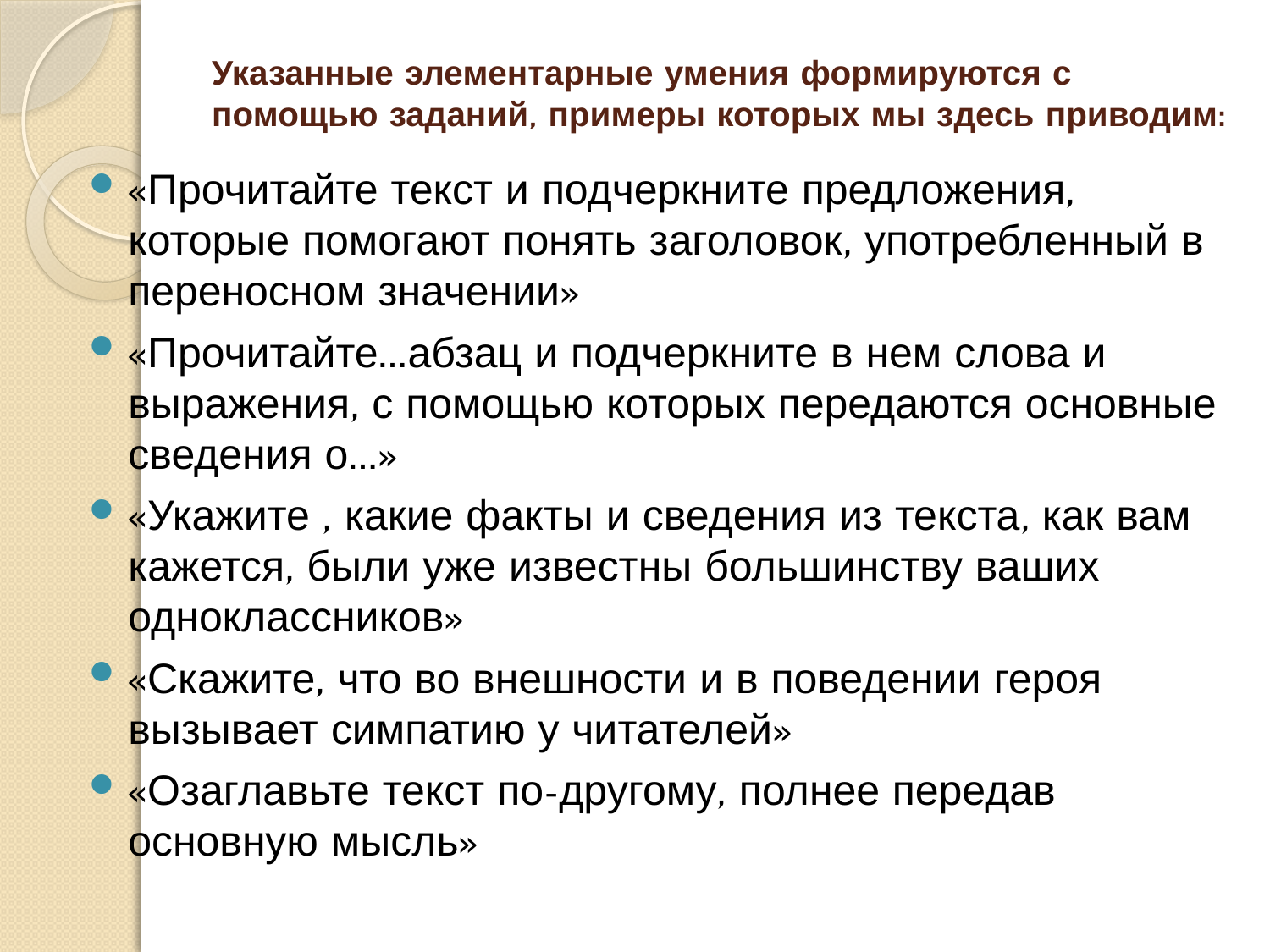

# Указанные элементарные умения формируются с помощью заданий, примеры которых мы здесь приводим:
«Прочитайте текст и подчеркните предложения, которые помогают понять заголовок, употребленный в переносном значении»
«Прочитайте…абзац и подчеркните в нем слова и выражения, с помощью которых передаются основные сведения о…»
«Укажите , какие факты и сведения из текста, как вам кажется, были уже известны большинству ваших одноклассников»
«Скажите, что во внешности и в поведении героя вызывает симпатию у читателей»
«Озаглавьте текст по-другому, полнее передав основную мысль»